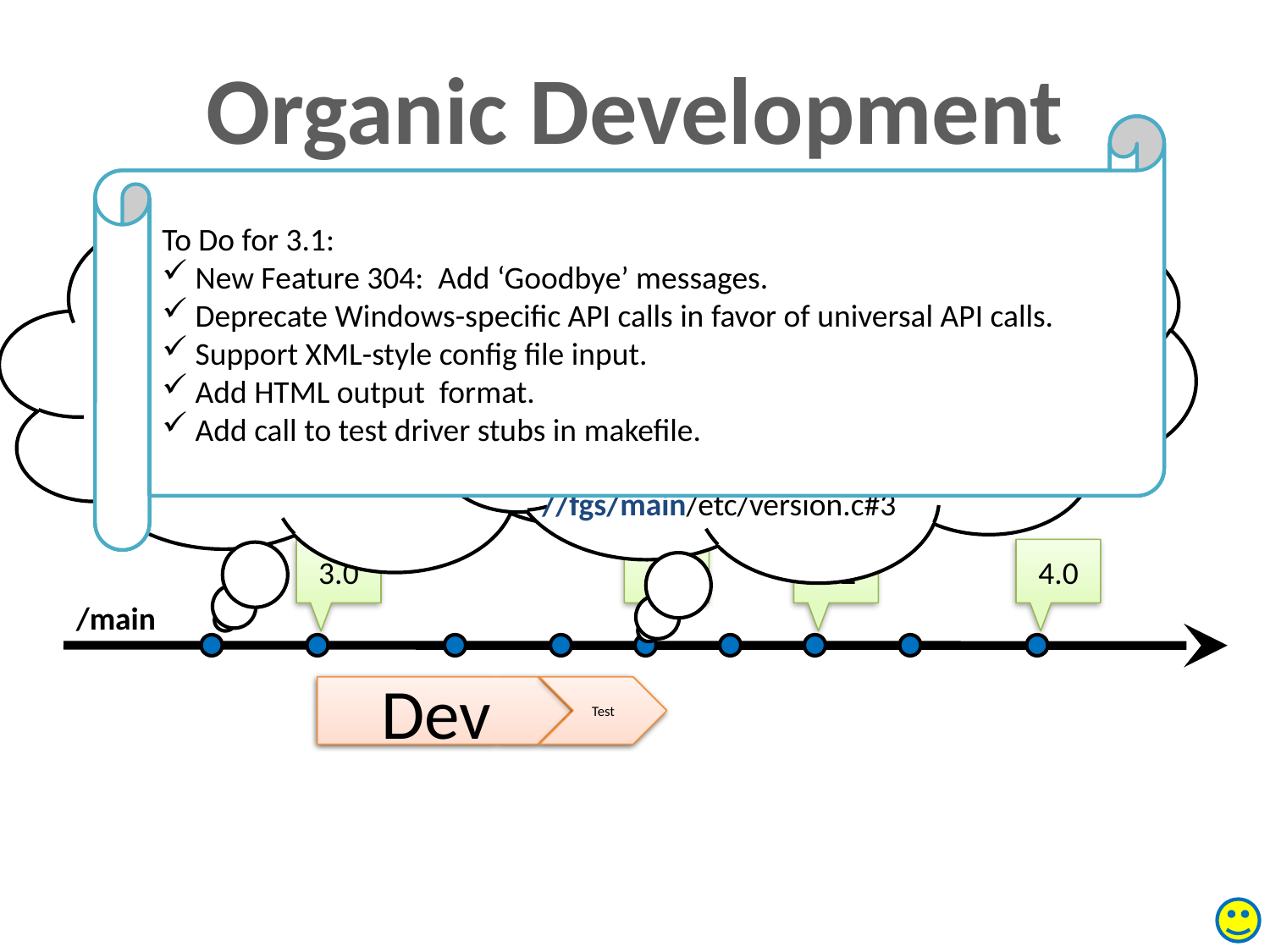

Organic Development
To Do for 3.1:
 New Feature 304:  Add ‘Goodbye’ messages.
 Deprecate Windows-specific API calls in favor of universal API calls.
 Support XML-style config file input.
 Add HTML output  format.
 Add call to test driver stubs in makefile.
To Do for 3.1:
 New Feature 304:  Add ‘Goodbye’ messages.
 Deprecate Windows-specific API calls in favor of universal API calls.
 Support XML-style config file input.
 Add HTML output  format.
 Add call to test driver stubs in makefile.
To Do for 3.1:
 New Feature 304:  Add ‘Goodbye’ messages.
 Deprecate Windows-specific API calls in favor of universal API calls.
 Support XML-style config file input.
 Add HTML output  format.
 Add call to test driver stubs in makefile.
To Do for 3.1:
 New Feature 304:  Add ‘Goodbye’ messages.
 Deprecate Windows-specific API calls in favor of universal API calls.
 Support XML-style config file input.
 Add HTML output  format.
 Add call to test driver stubs in makefile.
//fgs/main/src/main.c#7
//fgs/main/src/hello.c#4
//fgs/main/src/makefile#18
//fgs/main/src/api/hello.h#4
//fgs/main/etc/greetings.cfg#4
//fgs/main/etc/skins.cfg#124

//fgs/main/api/hello.h#1
//fgs/main/src/main.c#9
//fgs/main/src/goodbye.c#2
//fgs/main/src/hello.c#28
//fgs/main/src/makefile#22
//fgs/main/etc/greetings.cfg#43
//fgs/main/etc/version.c#3

3.0
3.1
3.2
4.0
/main

Dev
Dev
Test
Test